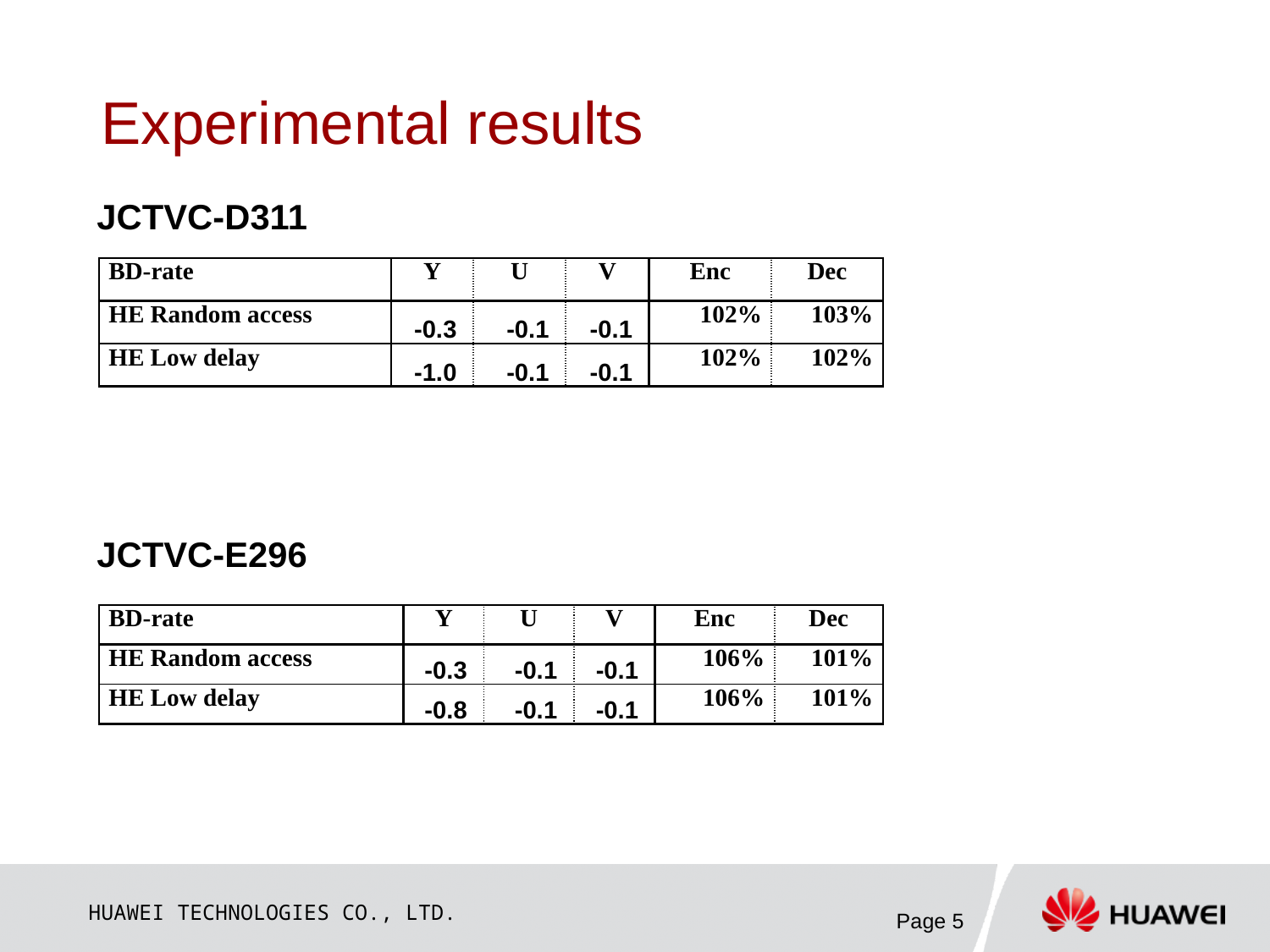

# Experimental results
JCTVC-D311
| BD-rate | Y | U | V | Enc | Dec |
| --- | --- | --- | --- | --- | --- |
| HE Random access | -0.3 | -0.1 | -0.1 | 102% | 103% |
| HE Low delay | -1.0 | -0.1 | -0.1 | 102% | 102% |
JCTVC-E296
| BD-rate | Y | U | V | Enc | Dec |
| --- | --- | --- | --- | --- | --- |
| HE Random access | -0.3 | -0.1 | -0.1 | 106% | 101% |
| HE Low delay | -0.8 | -0.1 | -0.1 | 106% | 101% |